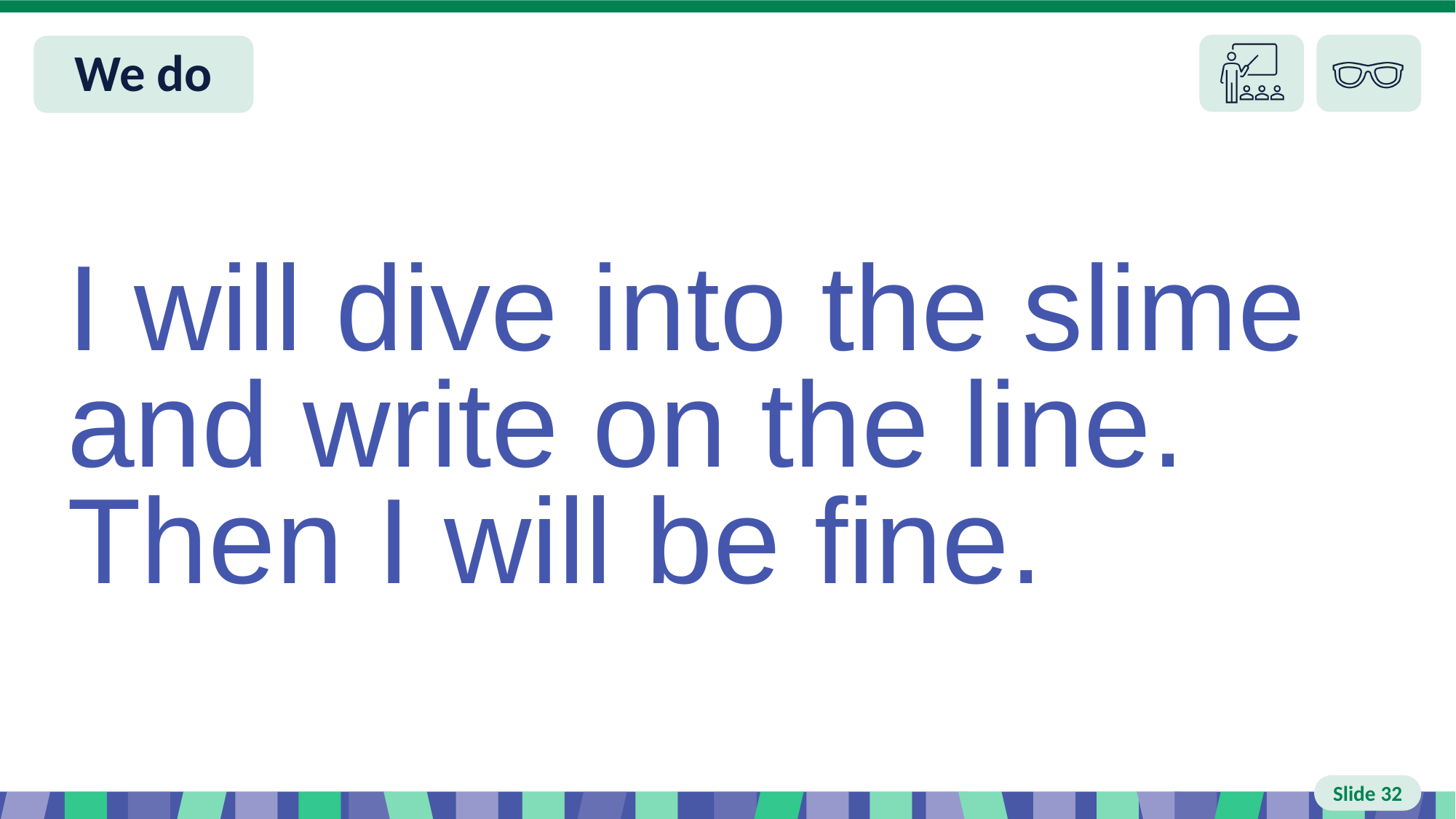

# Slide 32 We do
I will dive into the slime and write on the line. Then I will be fine.